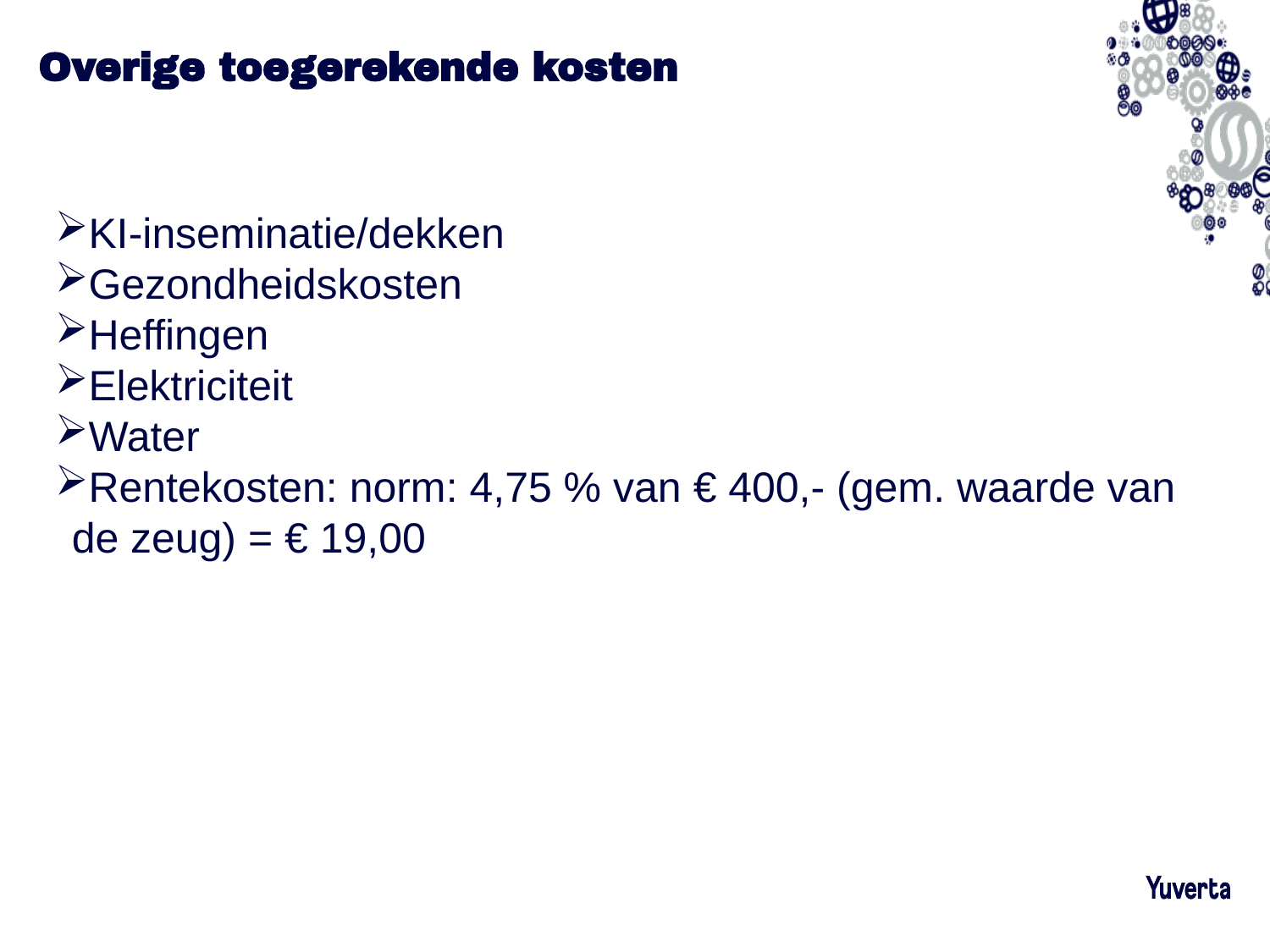

# Overige toegerekende kosten
KI-inseminatie/dekken
Gezondheidskosten
Heffingen
Elektriciteit
Water
Rentekosten: norm: 4,75 % van € 400,- (gem. waarde van de zeug) = € 19,00